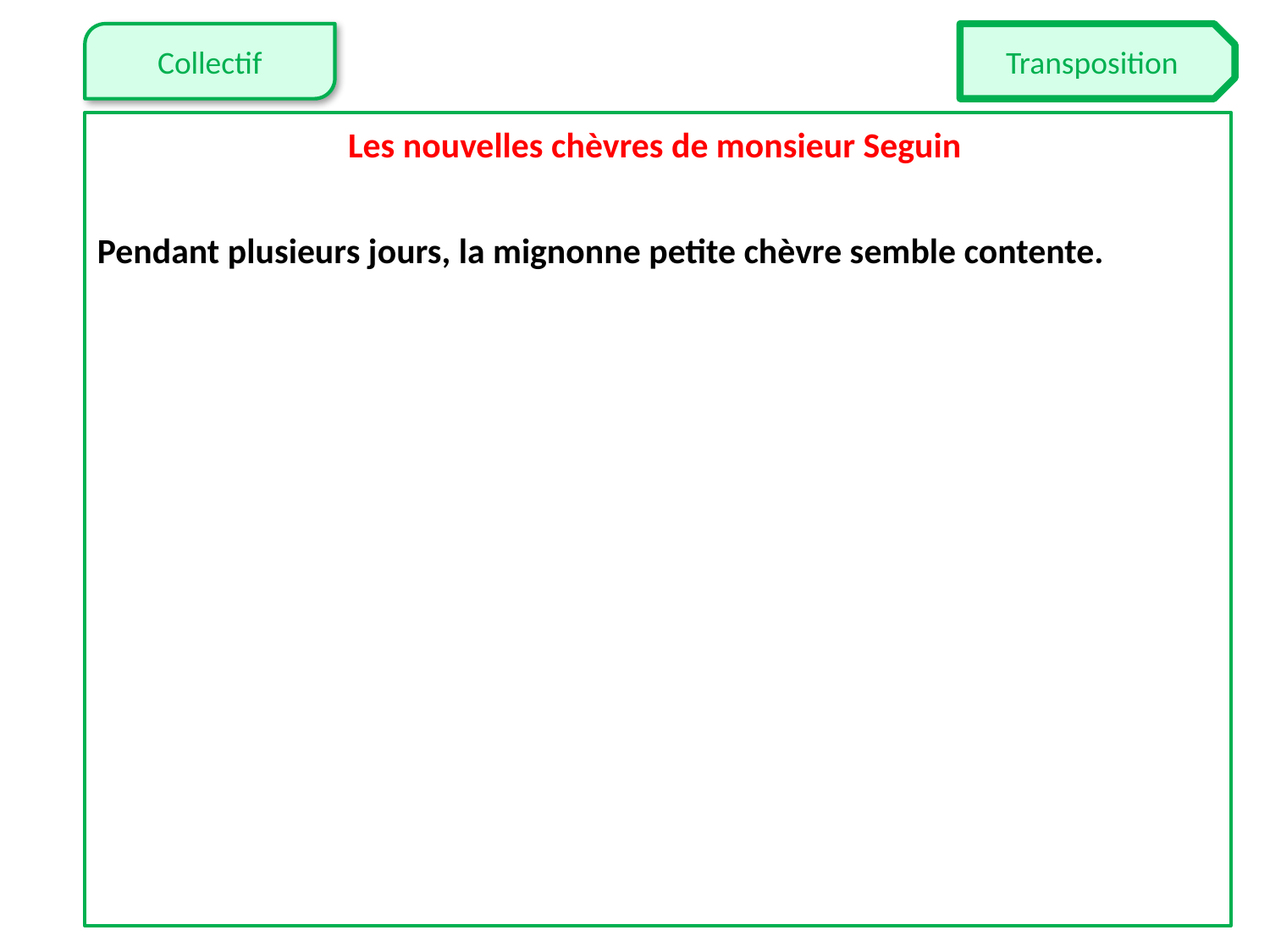

Les nouvelles chèvres de monsieur Seguin

Pendant plusieurs jours, la mignonne petite chèvre semble contente.